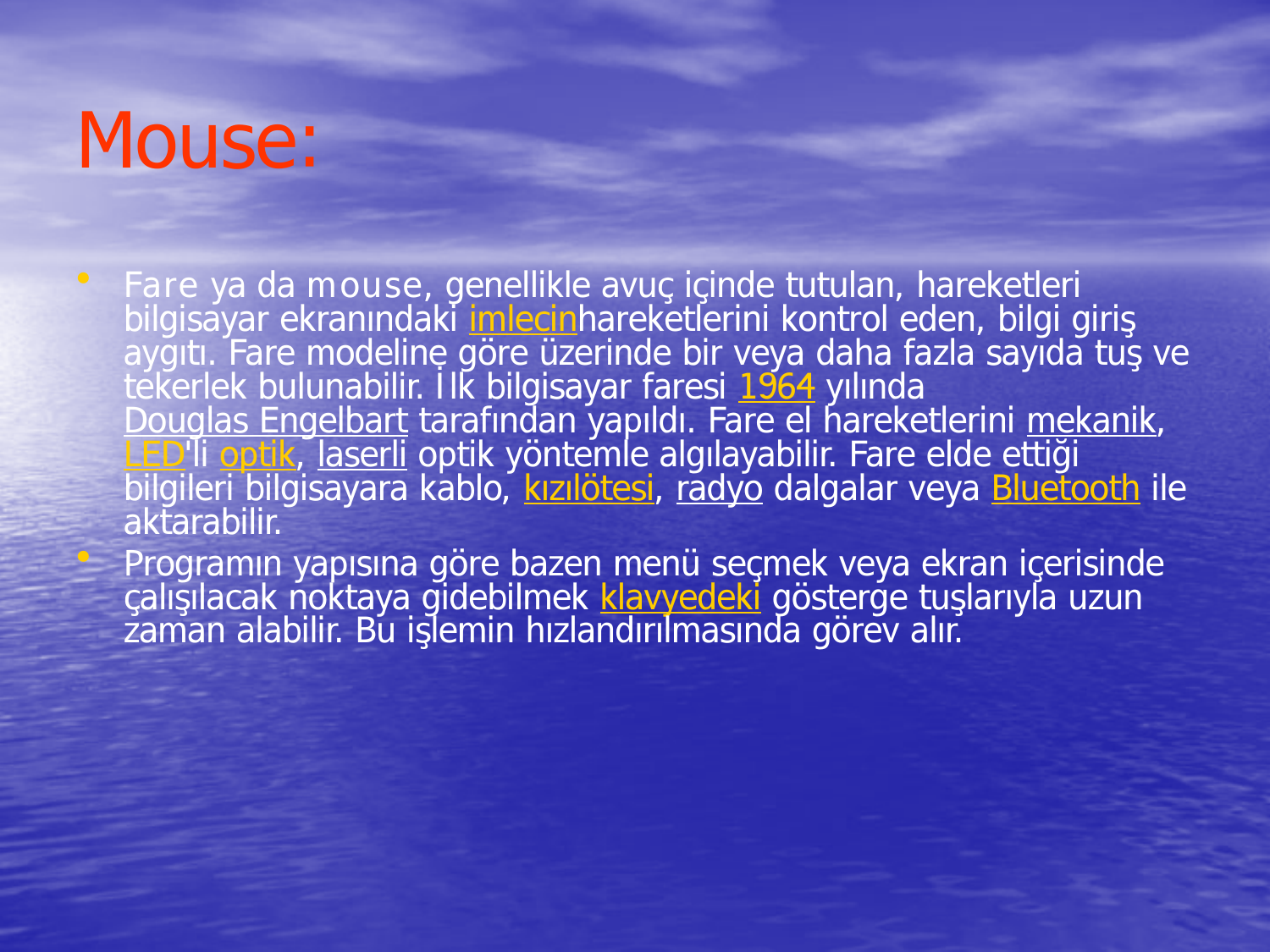

# Mouse:
Fare ya da mouse, genellikle avuç içinde tutulan, hareketleri bilgisayar ekranındaki imlecinhareketlerini kontrol eden, bilgi giriş aygıtı. Fare modeline göre üzerinde bir veya daha fazla sayıda tuş ve tekerlek bulunabilir. İlk bilgisayar faresi 1964 yılında Douglas Engelbart tarafından yapıldı. Fare el hareketlerini mekanik, LED'li optik, laserli optik yöntemle algılayabilir. Fare elde ettiği bilgileri bilgisayara kablo, kızılötesi, radyo dalgalar veya Bluetooth ile aktarabilir.
Programın yapısına göre bazen menü seçmek veya ekran içerisinde çalışılacak noktaya gidebilmek klavyedeki gösterge tuşlarıyla uzun zaman alabilir. Bu işlemin hızlandırılmasında görev alır.